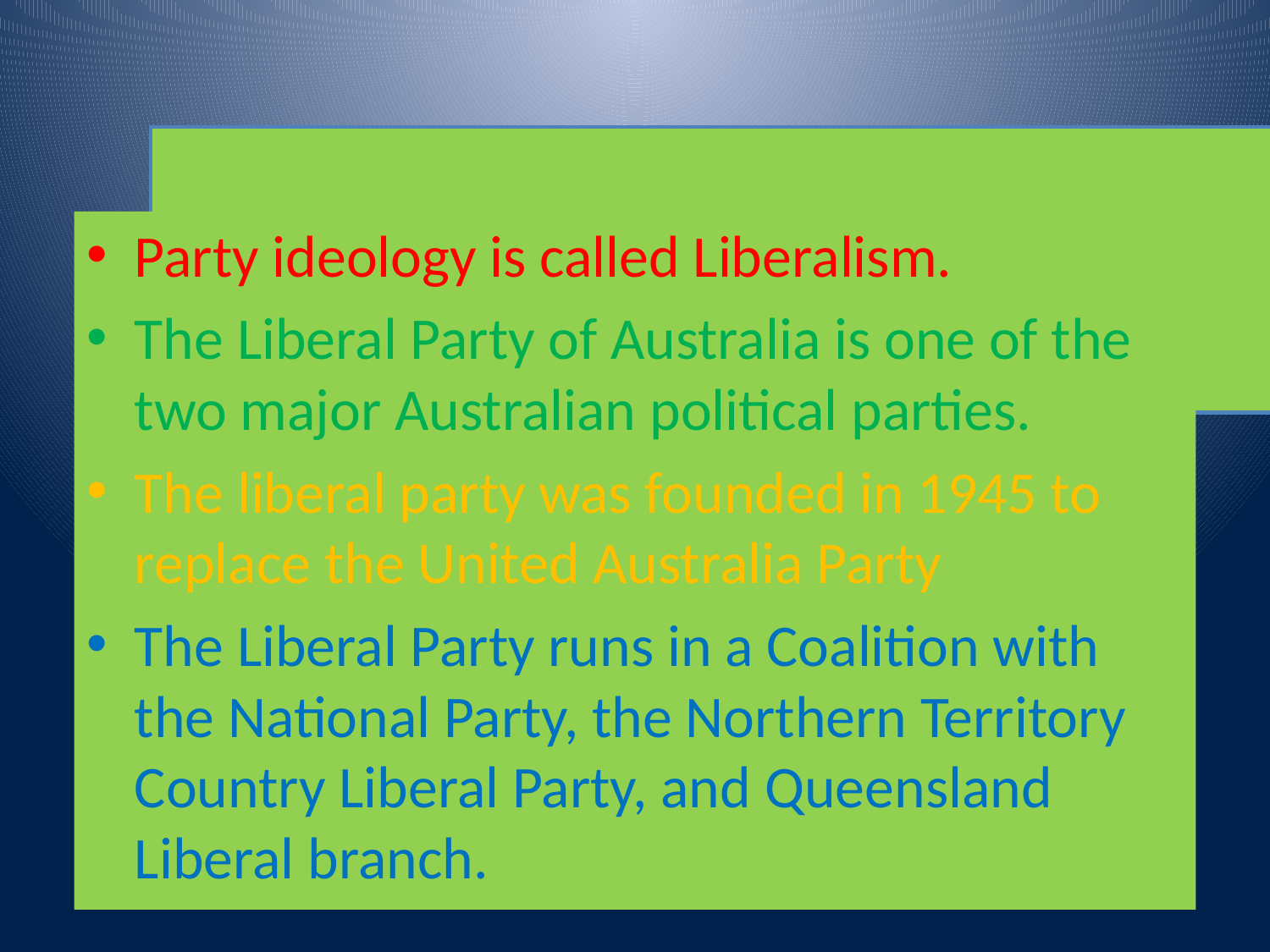

# Liberal Party Of Australia
Party ideology is called Liberalism.
The Liberal Party of Australia is one of the two major Australian political parties.
The liberal party was founded in 1945 to replace the United Australia Party
The Liberal Party runs in a Coalition with the National Party, the Northern Territory Country Liberal Party, and Queensland Liberal branch.